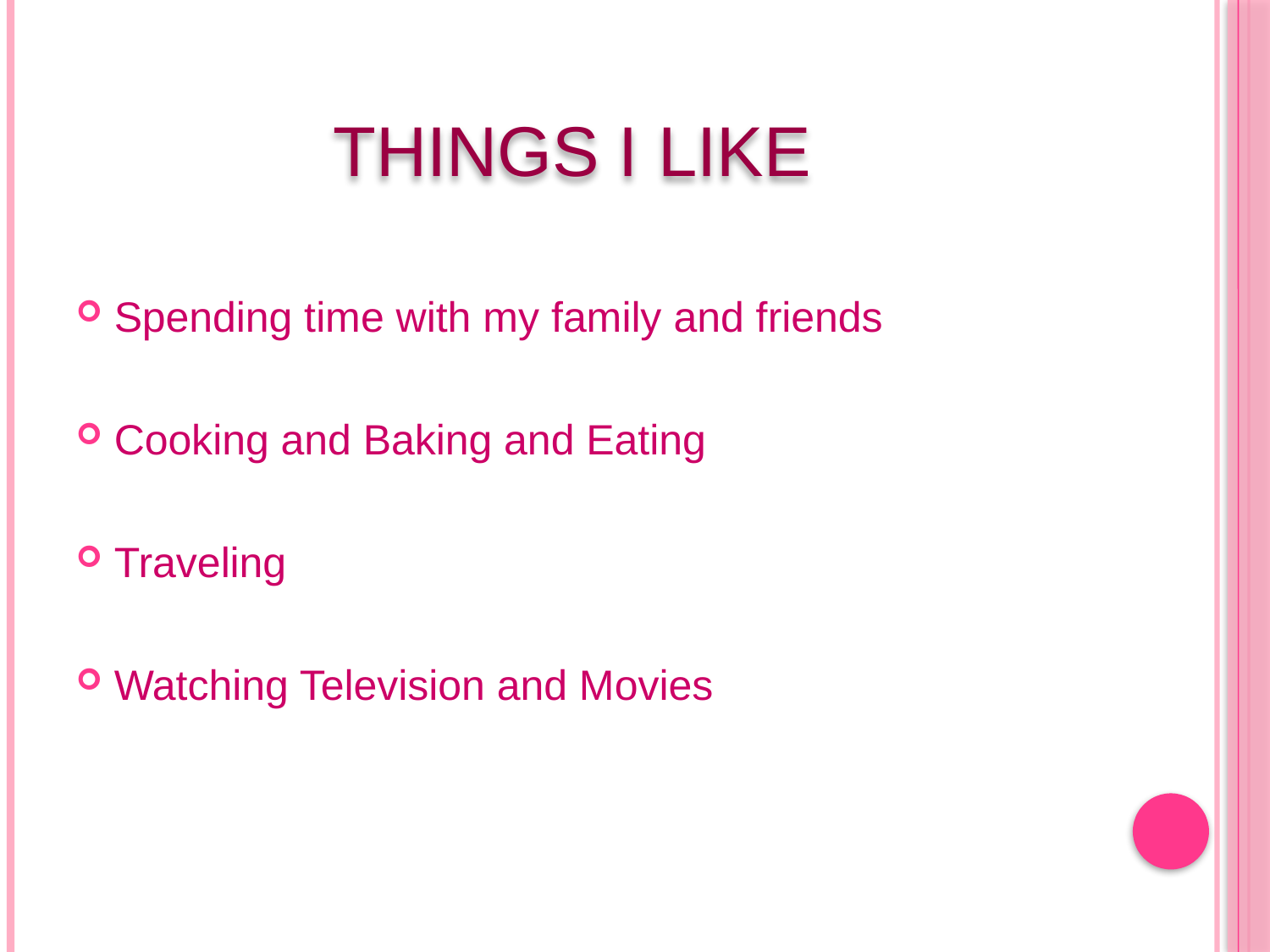

# Things I like

Spending time with my family and friends

Cooking and Baking and Eating

Traveling

Watching Television and Movies